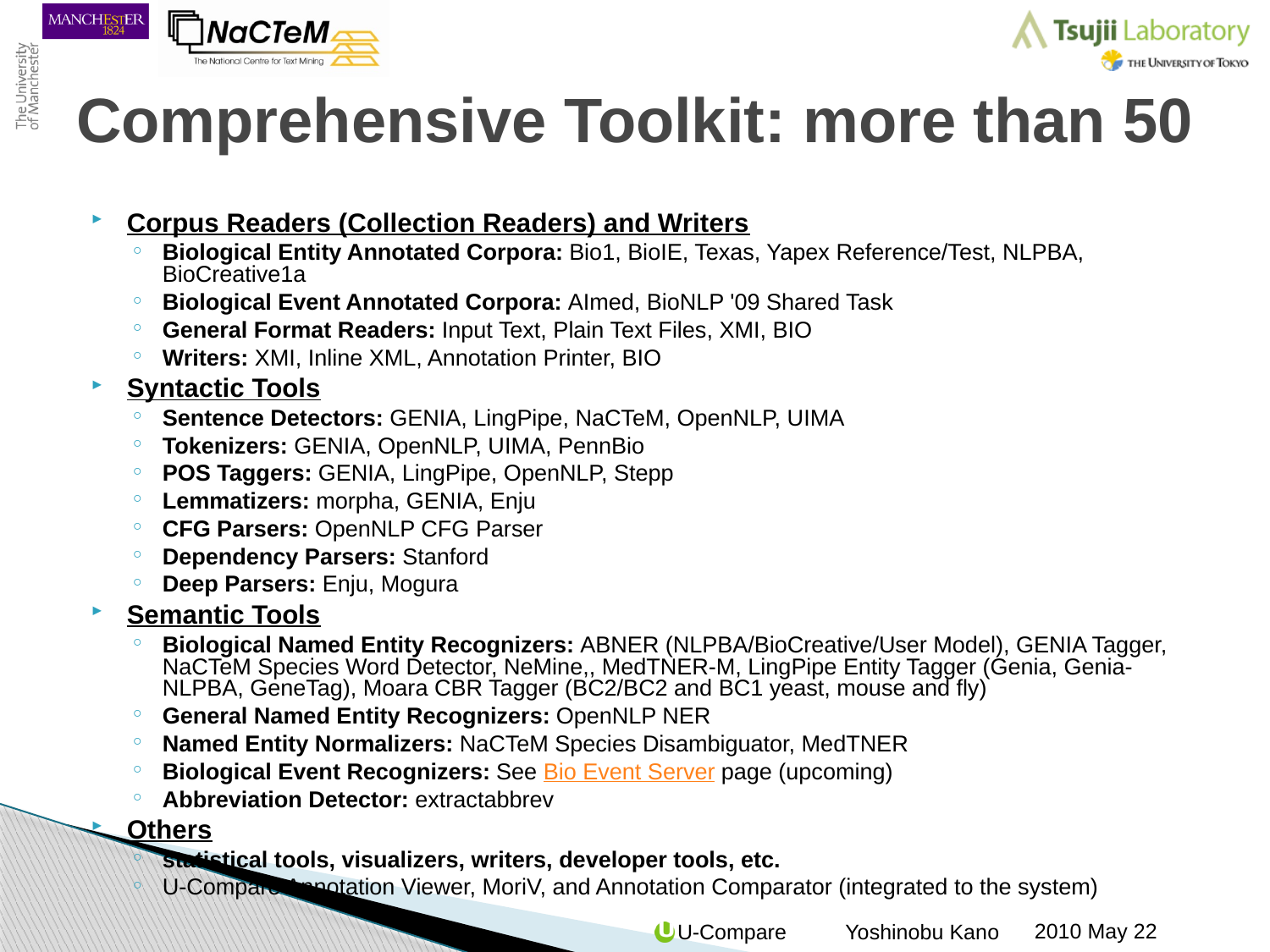

# Comprehensive Toolkit: more than 50
Corpus Readers (Collection Readers) and Writers
Biological Entity Annotated Corpora: Bio1, BioIE, Texas, Yapex Reference/Test, NLPBA, BioCreative1a
Biological Event Annotated Corpora: AImed, BioNLP '09 Shared Task
General Format Readers: Input Text, Plain Text Files, XMI, BIO
Writers: XMI, Inline XML, Annotation Printer, BIO
Syntactic Tools
Sentence Detectors: GENIA, LingPipe, NaCTeM, OpenNLP, UIMA
Tokenizers: GENIA, OpenNLP, UIMA, PennBio
POS Taggers: GENIA, LingPipe, OpenNLP, Stepp
Lemmatizers: morpha, GENIA, Enju
CFG Parsers: OpenNLP CFG Parser
Dependency Parsers: Stanford
Deep Parsers: Enju, Mogura
Semantic Tools
Biological Named Entity Recognizers: ABNER (NLPBA/BioCreative/User Model), GENIA Tagger, NaCTeM Species Word Detector, NeMine,, MedTNER-M, LingPipe Entity Tagger (Genia, Genia-NLPBA, GeneTag), Moara CBR Tagger (BC2/BC2 and BC1 yeast, mouse and fly)
General Named Entity Recognizers: OpenNLP NER
Named Entity Normalizers: NaCTeM Species Disambiguator, MedTNER
Biological Event Recognizers: See Bio Event Server page (upcoming)
Abbreviation Detector: extractabbrev
Others
statistical tools, visualizers, writers, developer tools, etc.
U-Compare Annotation Viewer, MoriV, and Annotation Comparator (integrated to the system)

2010 May 22
U-Compare          Yoshinobu Kano